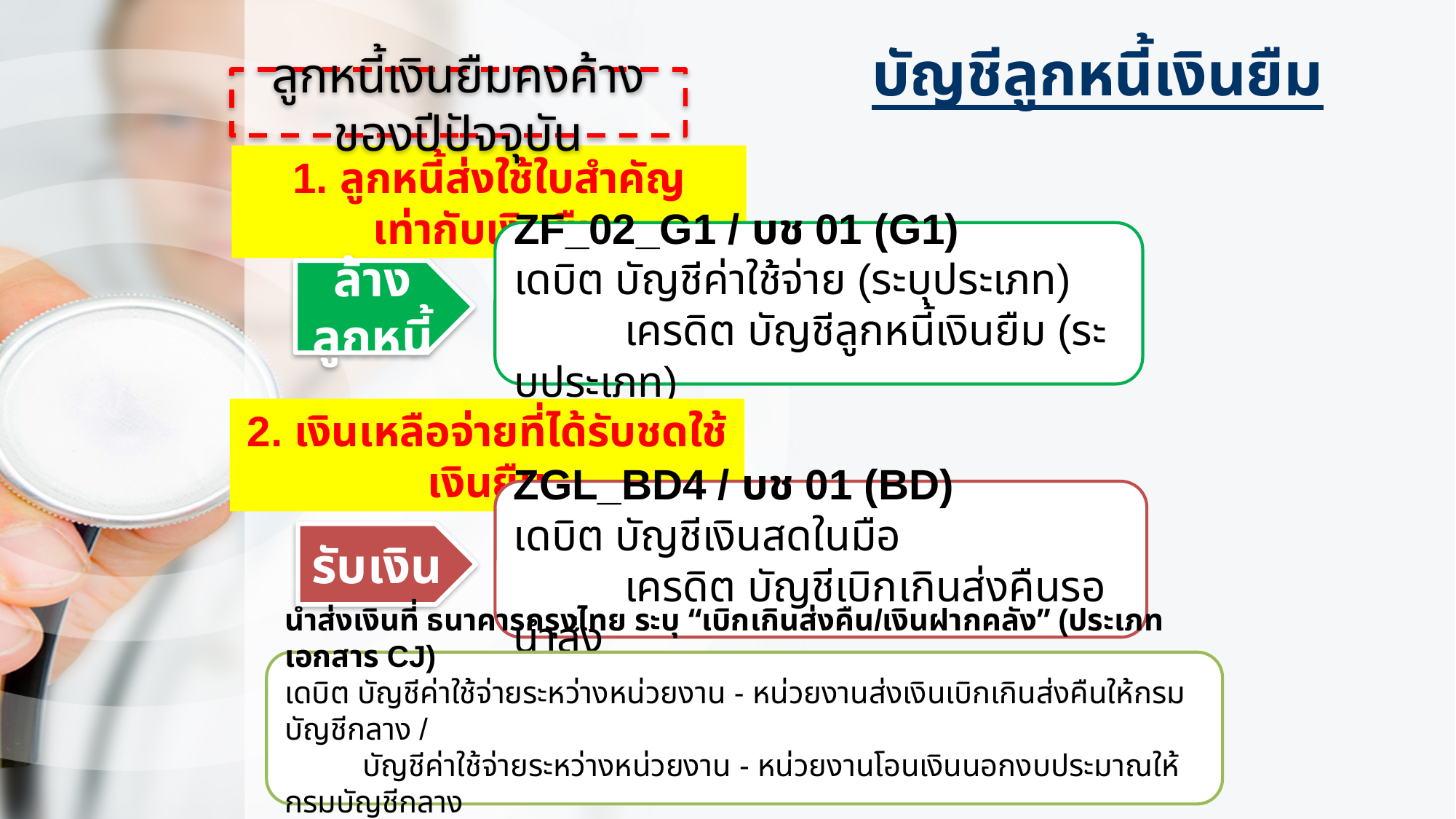

บัญชีลูกหนี้เงินยืม
ลูกหนี้เงินยืมคงค้างของปีปัจจุบัน
1. ลูกหนี้ส่งใช้ใบสำคัญเท่ากับเงินยืม
ZF_02_G1 / บช 01 (G1)
เดบิต บัญชีค่าใช้จ่าย (ระบุประเภท)
          เครดิต บัญชีลูกหนี้เงินยืม (ระบุประเภท)
ล้างลูกหนี้
2. เงินเหลือจ่ายที่ได้รับชดใช้เงินยืม
ZGL_BD4 / บช 01 (BD)
เดบิต บัญชีเงินสดในมือ
          เครดิต บัญชีเบิกเกินส่งคืนรอนำส่ง
รับเงิน
นำส่งเงินที่ ธนาคารกรุงไทย ระบุ “เบิกเกินส่งคืน/เงินฝากคลัง” (ประเภทเอกสาร CJ)
เดบิต บัญชีค่าใช้จ่ายระหว่างหน่วยงาน - หน่วยงานส่งเงินเบิกเกินส่งคืนให้กรมบัญชีกลาง /
          บัญชีค่าใช้จ่ายระหว่างหน่วยงาน - หน่วยงานโอนเงินนอกงบประมาณให้กรมบัญชีกลาง
                เครดิต บัญชีพักเงินนำส่ง